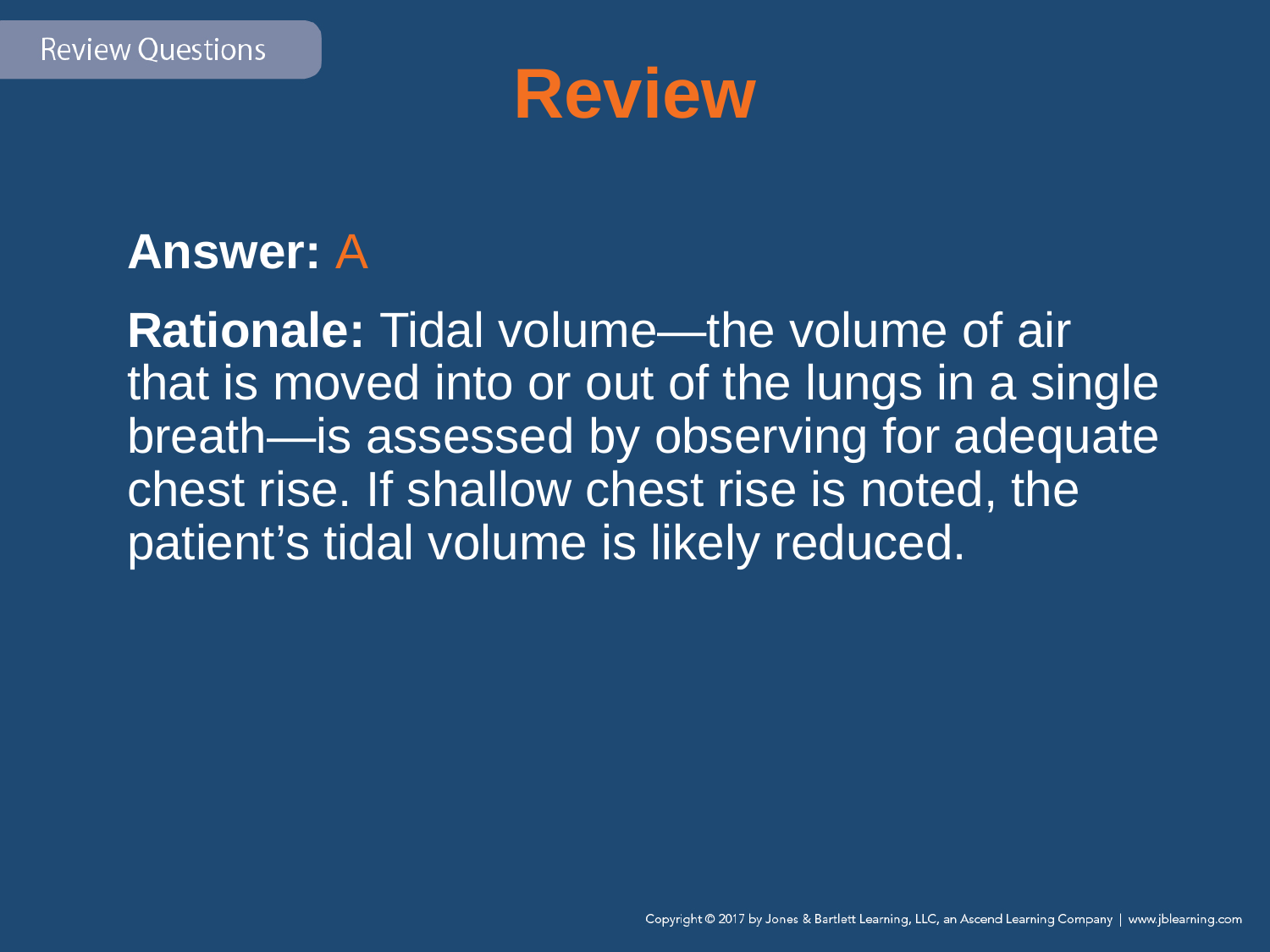

# Review
Answer: A
Rationale: Tidal volume—the volume of air that is moved into or out of the lungs in a single breath—is assessed by observing for adequate chest rise. If shallow chest rise is noted, the patient’s tidal volume is likely reduced.